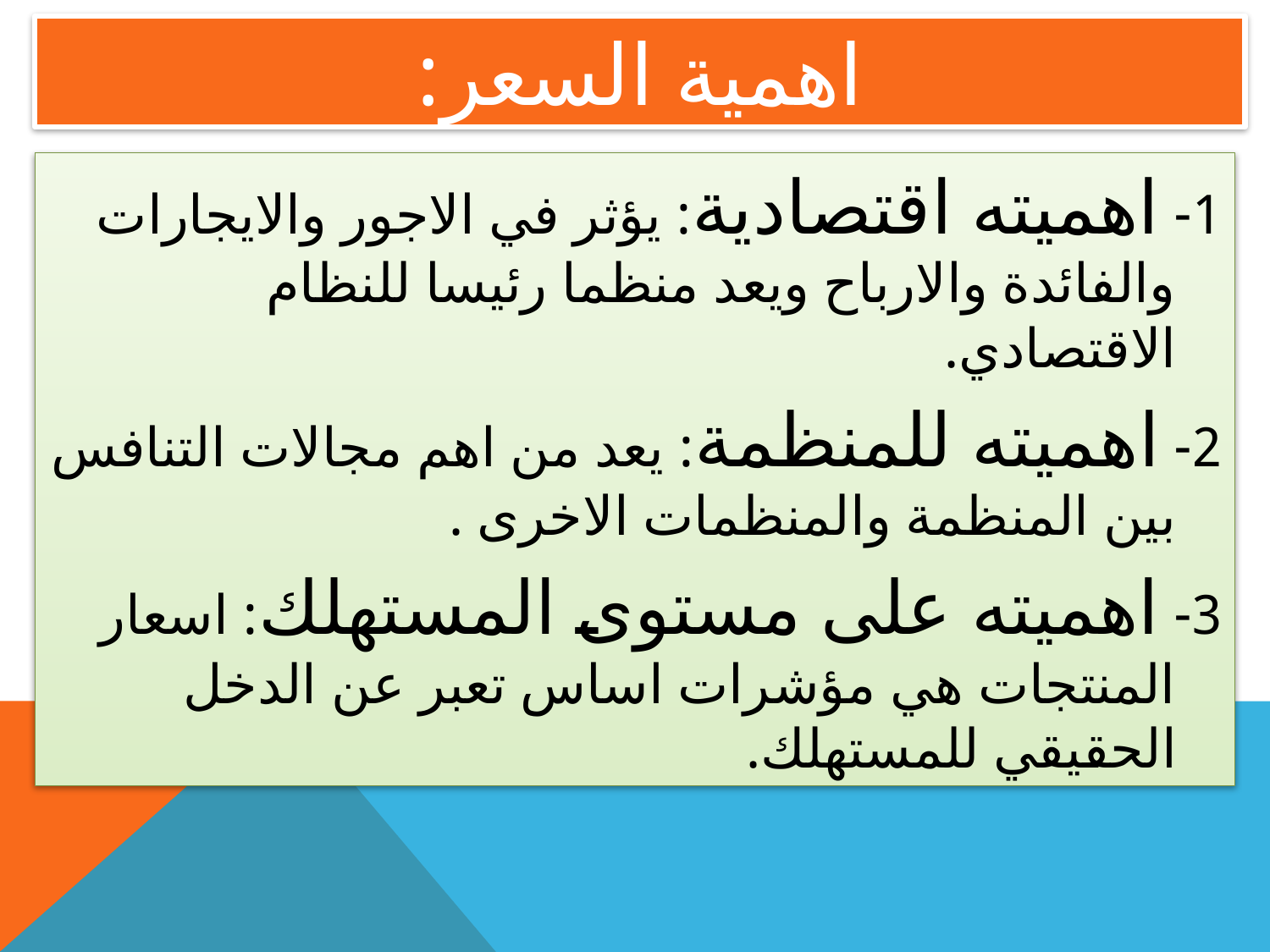

# اهمية السعر:
1- اهميته اقتصادية: يؤثر في الاجور والايجارات والفائدة والارباح ويعد منظما رئيسا للنظام الاقتصادي.
2- اهميته للمنظمة: يعد من اهم مجالات التنافس بين المنظمة والمنظمات الاخرى .
3- اهميته على مستوى المستهلك: اسعار المنتجات هي مؤشرات اساس تعبر عن الدخل الحقيقي للمستهلك.